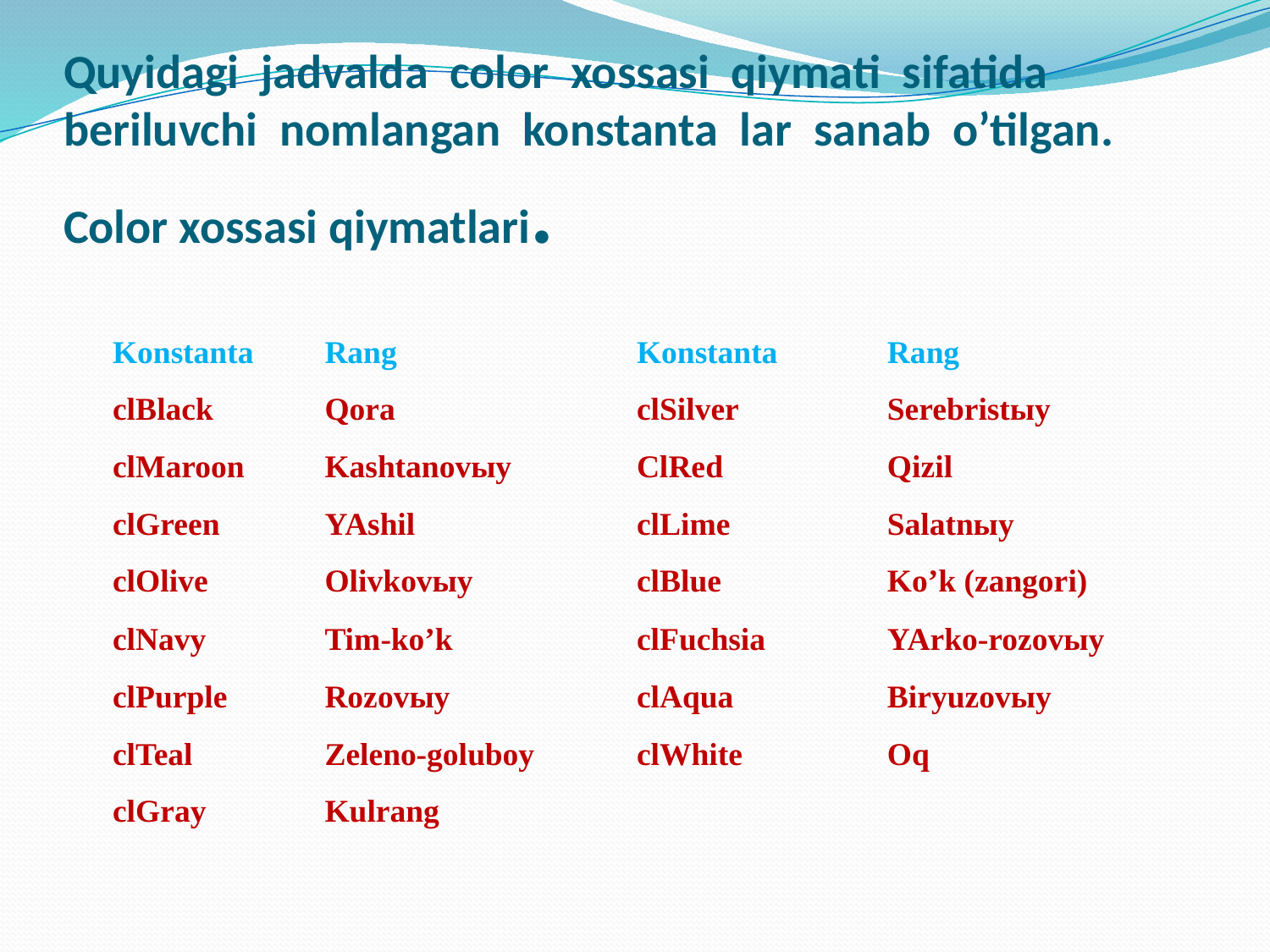

# Quyidagi  jadvalda  color  xossasi  qiymati  sifatida beriluvchi  nomlangan  konstanta  lar  sanab  o’tilgan.   Color xossasi qiymatlari.
|  | Konstanta | Rang | Konstanta | Rang |  |
| --- | --- | --- | --- | --- | --- |
|  | clBlack | Qora | clSilver | Serebristыy |  |
|  | clMaroon | Kashtanovыy | ClRed | Qizil |  |
|  | clGreen | YAshil | clLime | Salatnыy |  |
|  | clOlive | Olivkovыy | clBlue | Ko’k (zangori) |  |
|  | clNavy | Tim-ko’k | clFuchsia | YArko-rozovыy |  |
|  | clPurple | Rozovыy | clAqua | Biryuzovыy |  |
|  | clTeal | Zeleno-goluboy | clWhite | Oq |  |
|  | clGray | Kulrang |  |  |  |